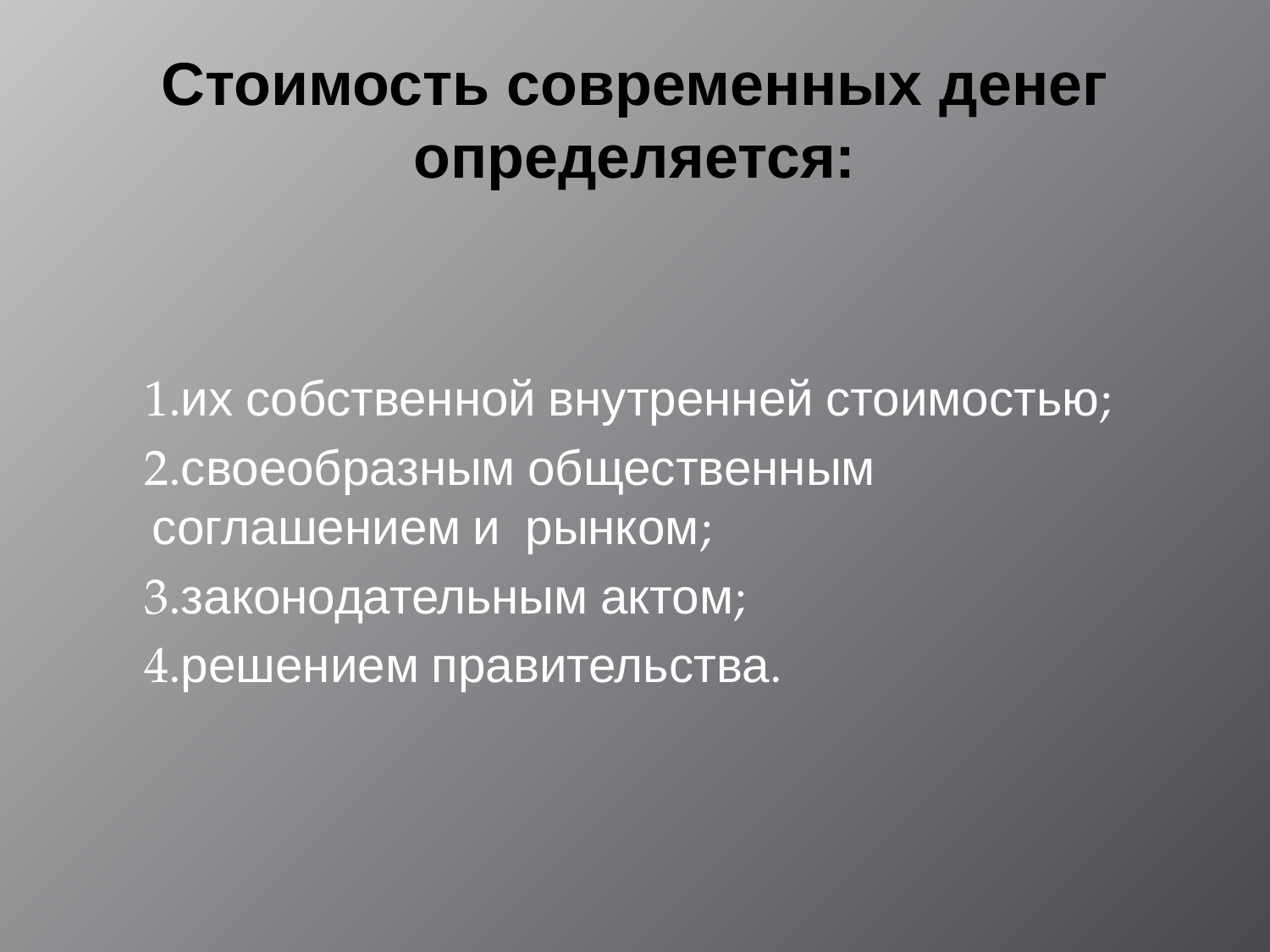

# Стоимость современных денег определяется:

    1.их собственной внутренней стоимостью;
    2.своеобразным общественным соглашением и  рынком;
    3.законодательным актом;
    4.решением правительства.